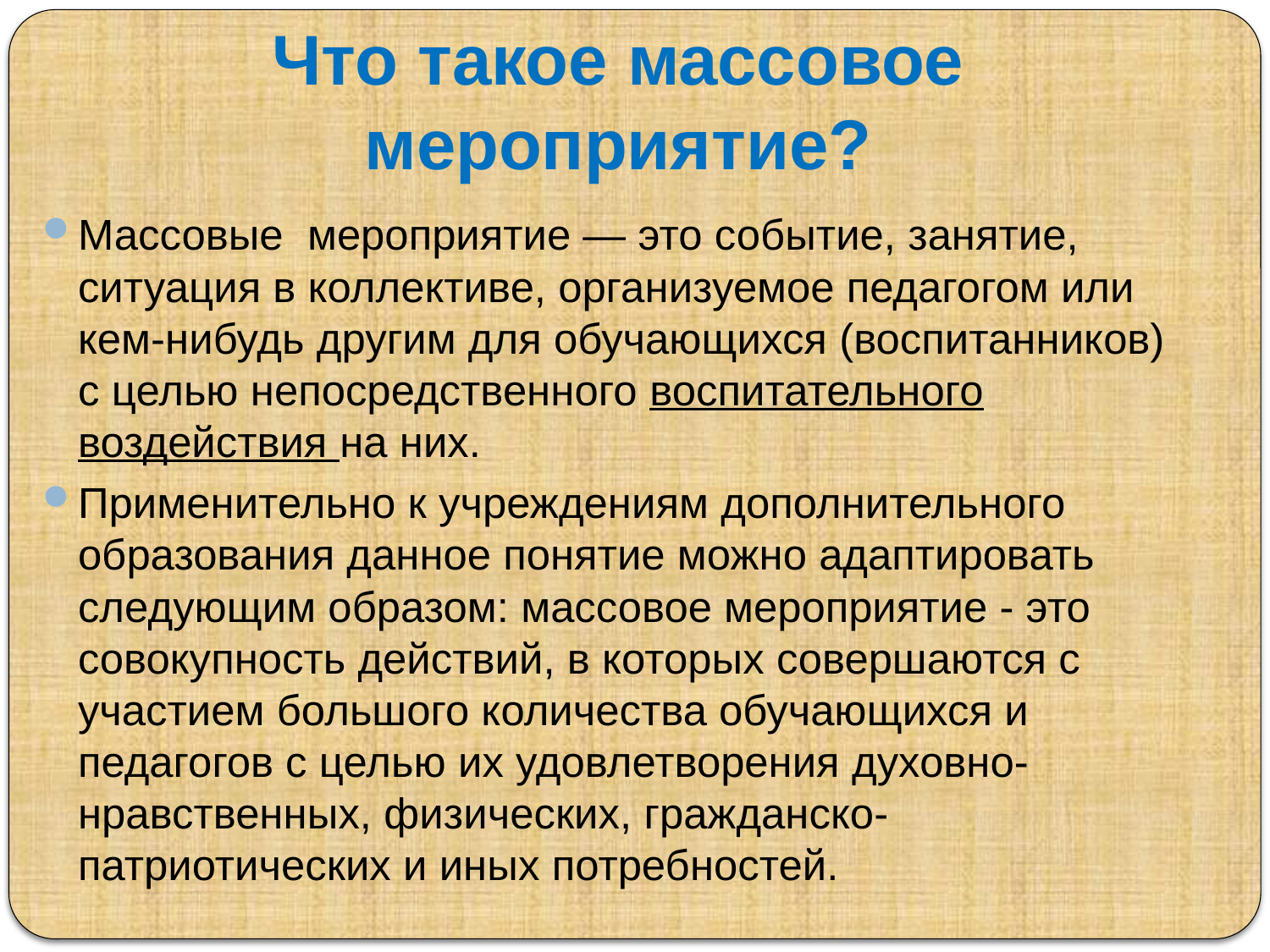

# Что такое массовое мероприятие?
Массовые  мероприятие — это событие, занятие, ситуация в коллективе, организуемое педагогом или кем-нибудь другим для обучающихся (воспитанников) с целью непосредственного воспитательного воздействия на них.
Применительно к учреждениям дополнительного образования данное понятие можно адаптировать следующим образом: массовое мероприятие - это совокупность действий, в которых совершаются с участием большого количества обучающихся и педагогов с целью их удовлетворения духовно-нравственных, физических, гражданско-патриотических и иных потребностей.